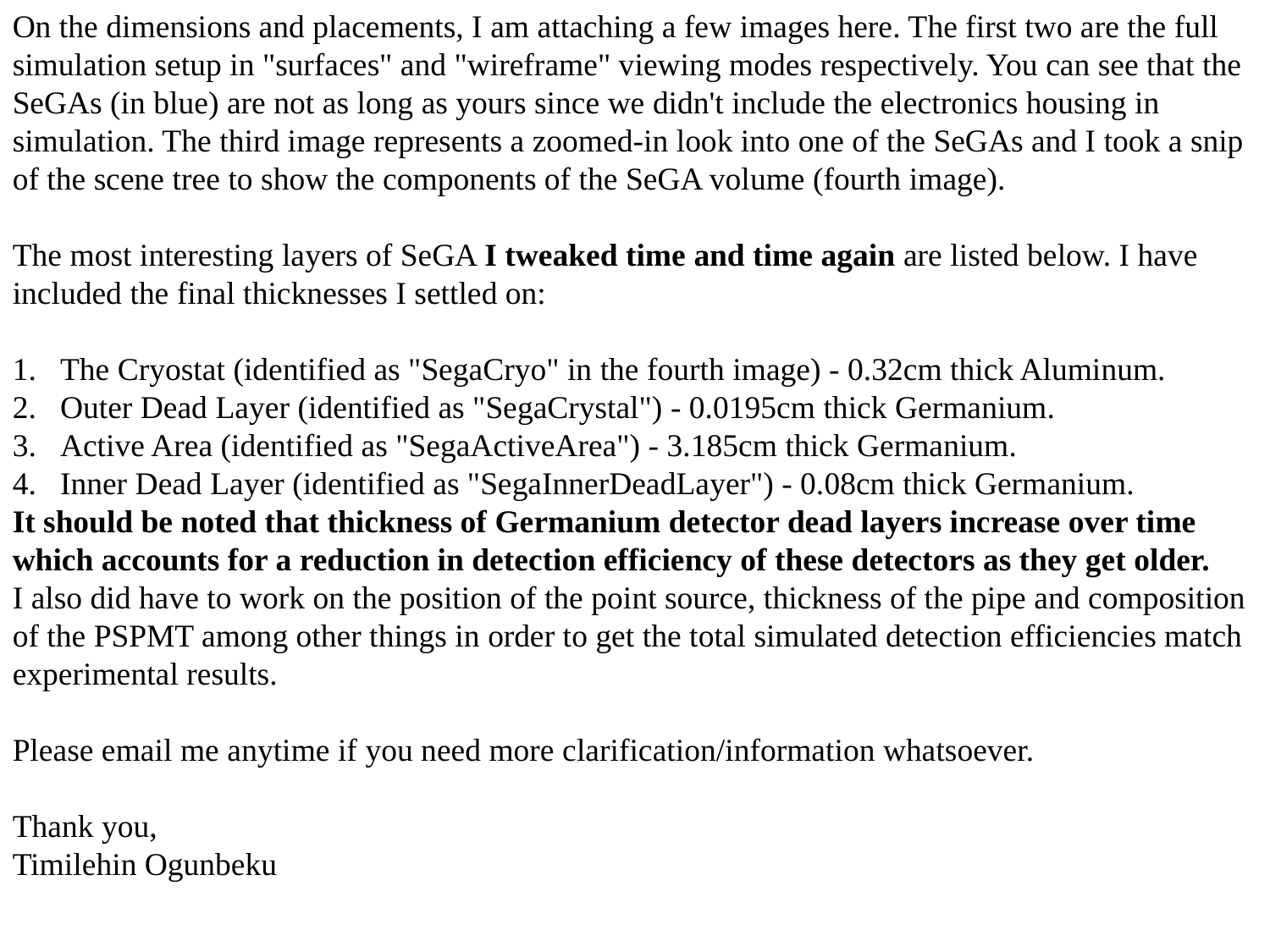

On the dimensions and placements, I am attaching a few images here. The first two are the full simulation setup in "surfaces" and "wireframe" viewing modes respectively. You can see that the SeGAs (in blue) are not as long as yours since we didn't include the electronics housing in simulation. The third image represents a zoomed-in look into one of the SeGAs and I took a snip of the scene tree to show the components of the SeGA volume (fourth image).

The most interesting layers of SeGA I tweaked time and time again are listed below. I have included the final thicknesses I settled on:

The Cryostat (identified as "SegaCryo" in the fourth image) - 0.32cm thick Aluminum.
Outer Dead Layer (identified as "SegaCrystal") - 0.0195cm thick Germanium.
Active Area (identified as "SegaActiveArea") - 3.185cm thick Germanium.
Inner Dead Layer (identified as "SegaInnerDeadLayer") - 0.08cm thick Germanium.
It should be noted that thickness of Germanium detector dead layers increase over time which accounts for a reduction in detection efficiency of these detectors as they get older.
I also did have to work on the position of the point source, thickness of the pipe and composition of the PSPMT among other things in order to get the total simulated detection efficiencies match experimental results.

Please email me anytime if you need more clarification/information whatsoever.

Thank you,
Timilehin Ogunbeku